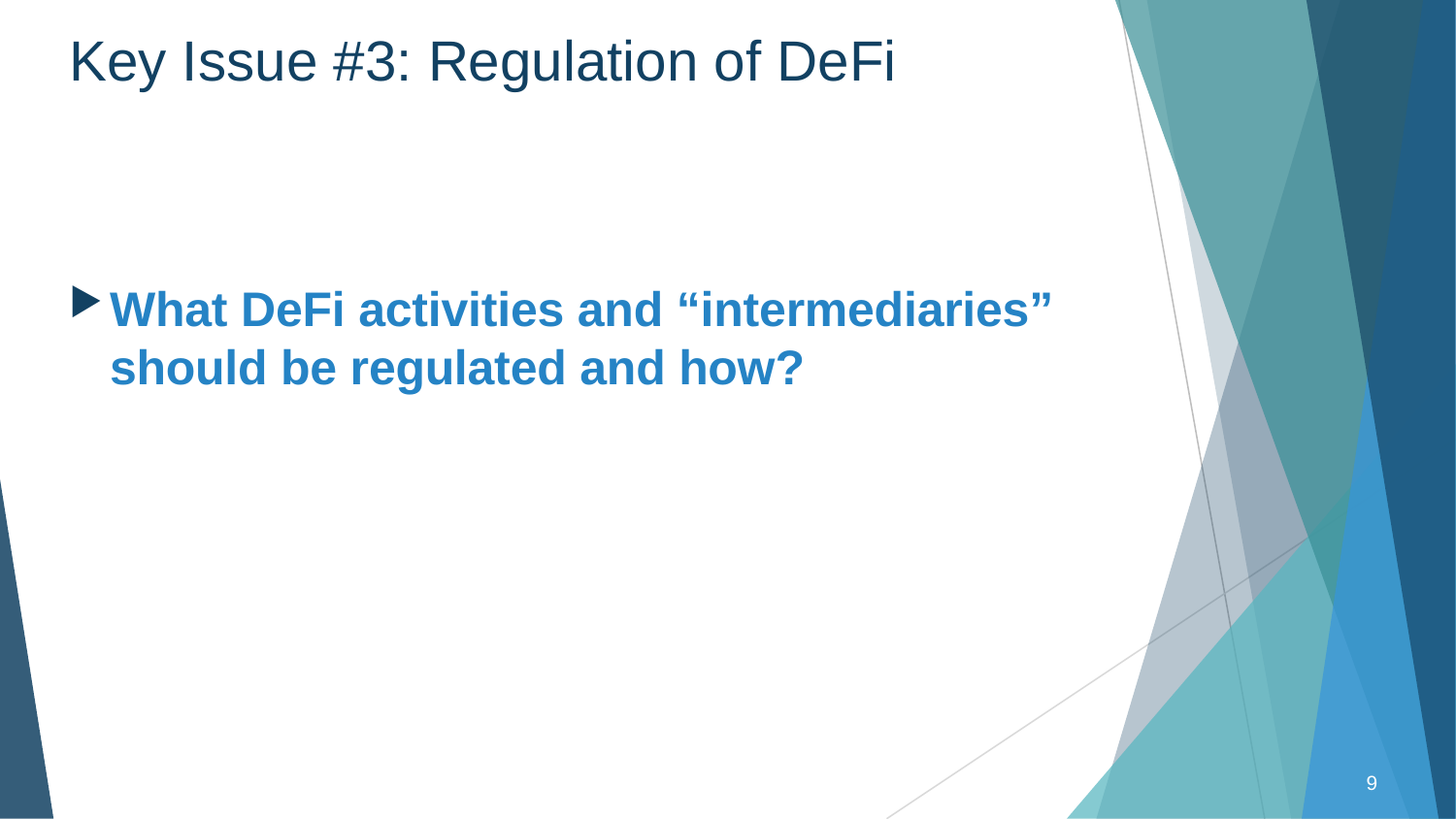

# Key Issue #3: Regulation of DeFi
What DeFi activities and “intermediaries” should be regulated and how?
9